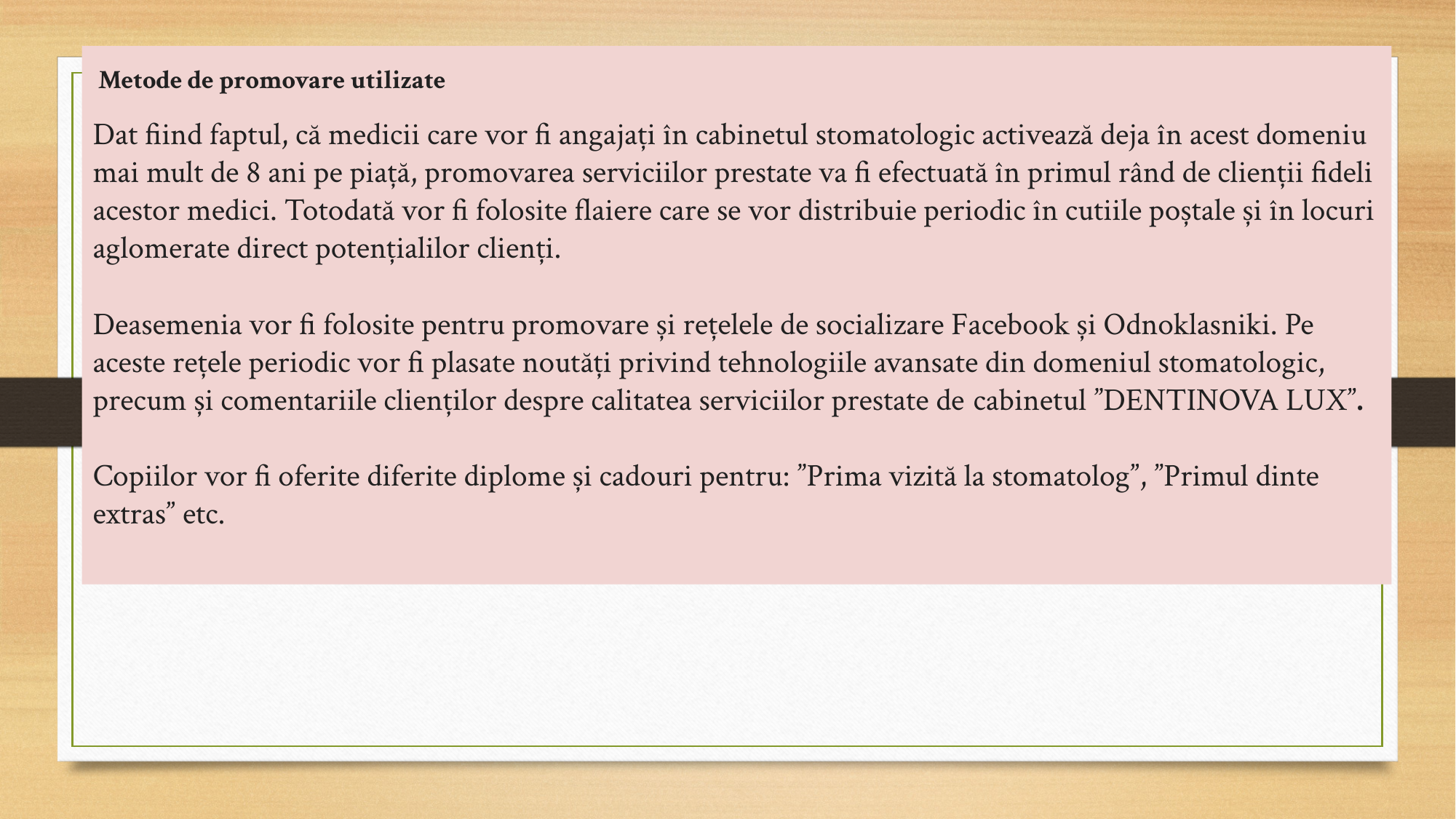

# Metode de promovare utilizate Dat fiind faptul, că medicii care vor fi angajați în cabinetul stomatologic activează deja în acest domeniu mai mult de 8 ani pe piață, promovarea serviciilor prestate va fi efectuată în primul rând de clienții fideli acestor medici. Totodată vor fi folosite flaiere care se vor distribuie periodic în cutiile poștale și în locuri aglomerate direct potențialilor clienți. Deasemenia vor fi folosite pentru promovare și rețelele de socializare Facebook și Odnoklasniki. Pe aceste rețele periodic vor fi plasate noutăți privind tehnologiile avansate din domeniul stomatologic, precum și comentariile clienților despre calitatea serviciilor prestate de cabinetul ”DENTINOVA LUX”. Copiilor vor fi oferite diferite diplome și cadouri pentru: ”Prima vizită la stomatolog”, ”Primul dinte extras” etc.